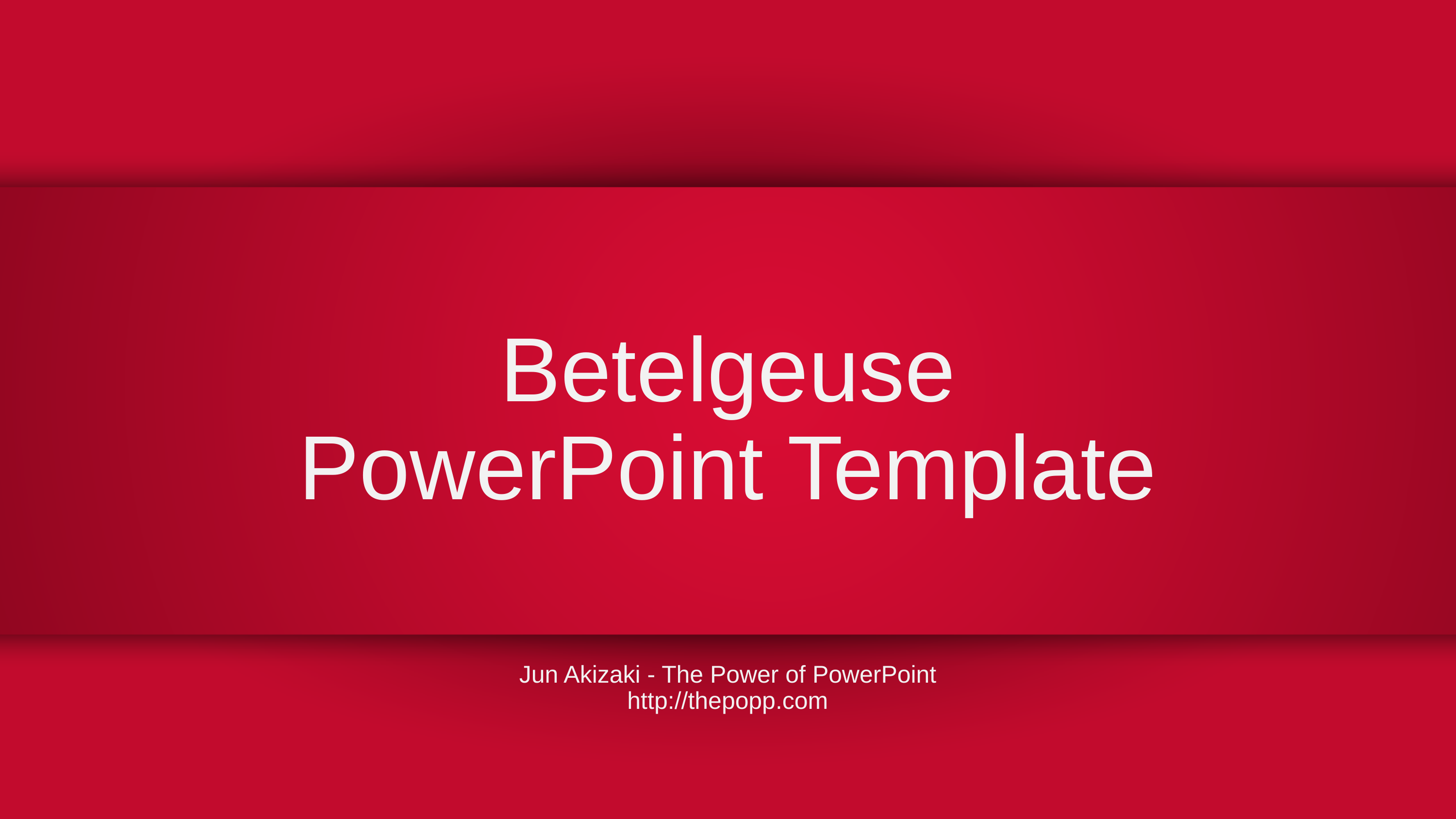

# Betelgeuse PowerPoint Template
Jun Akizaki - The Power of PowerPoint
http://thepopp.com